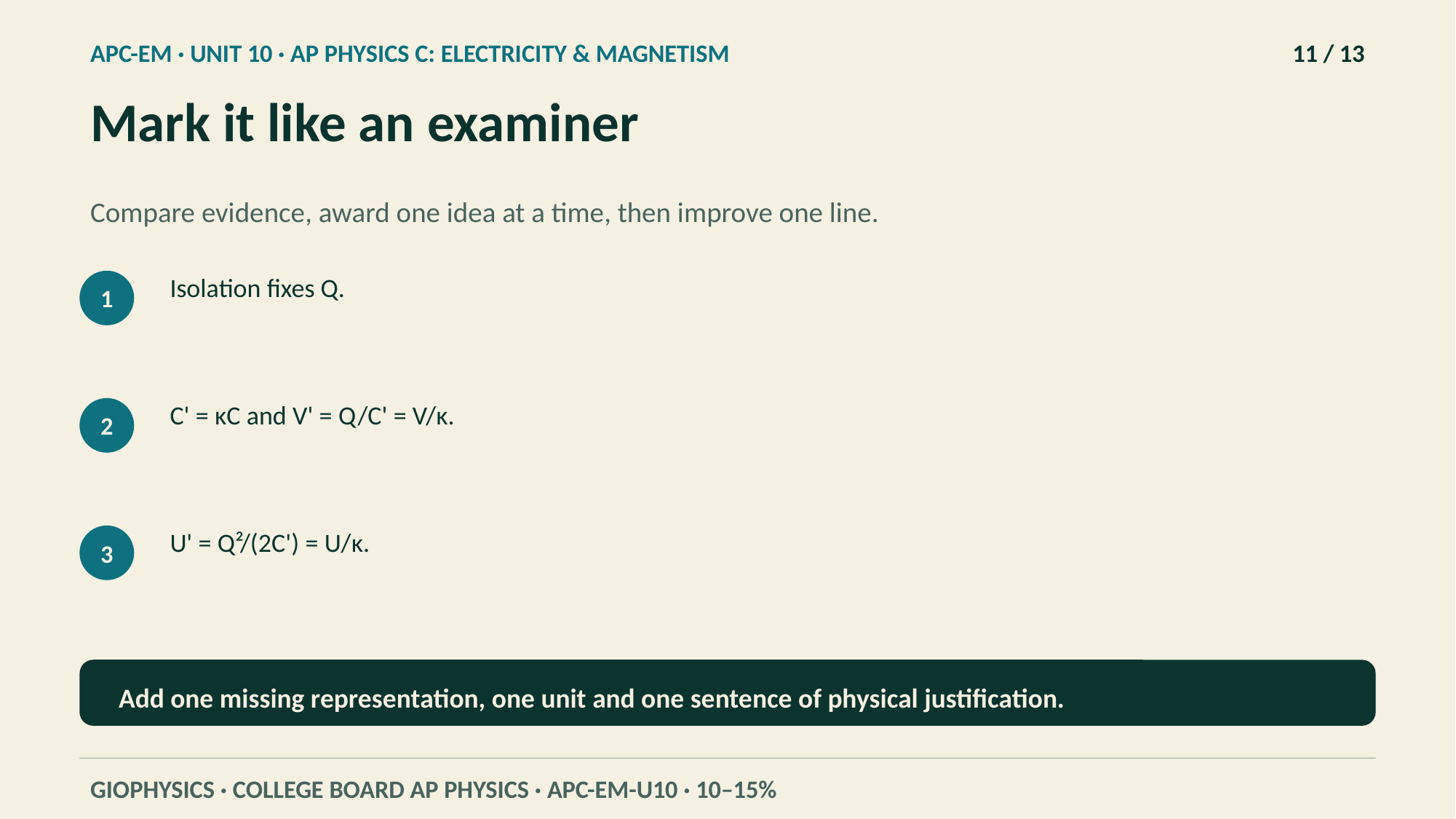

APC-EM · UNIT 10 · AP PHYSICS C: ELECTRICITY & MAGNETISM
11 / 13
Mark it like an examiner
Compare evidence, award one idea at a time, then improve one line.
Isolation fixes Q.

1
C' = κC and V' = Q/C' = V/κ.

2
U' = Q²/(2C') = U/κ.

3

Add one missing representation, one unit and one sentence of physical justification.

GIOPHYSICS · COLLEGE BOARD AP PHYSICS · APC-EM-U10 · 10–15%